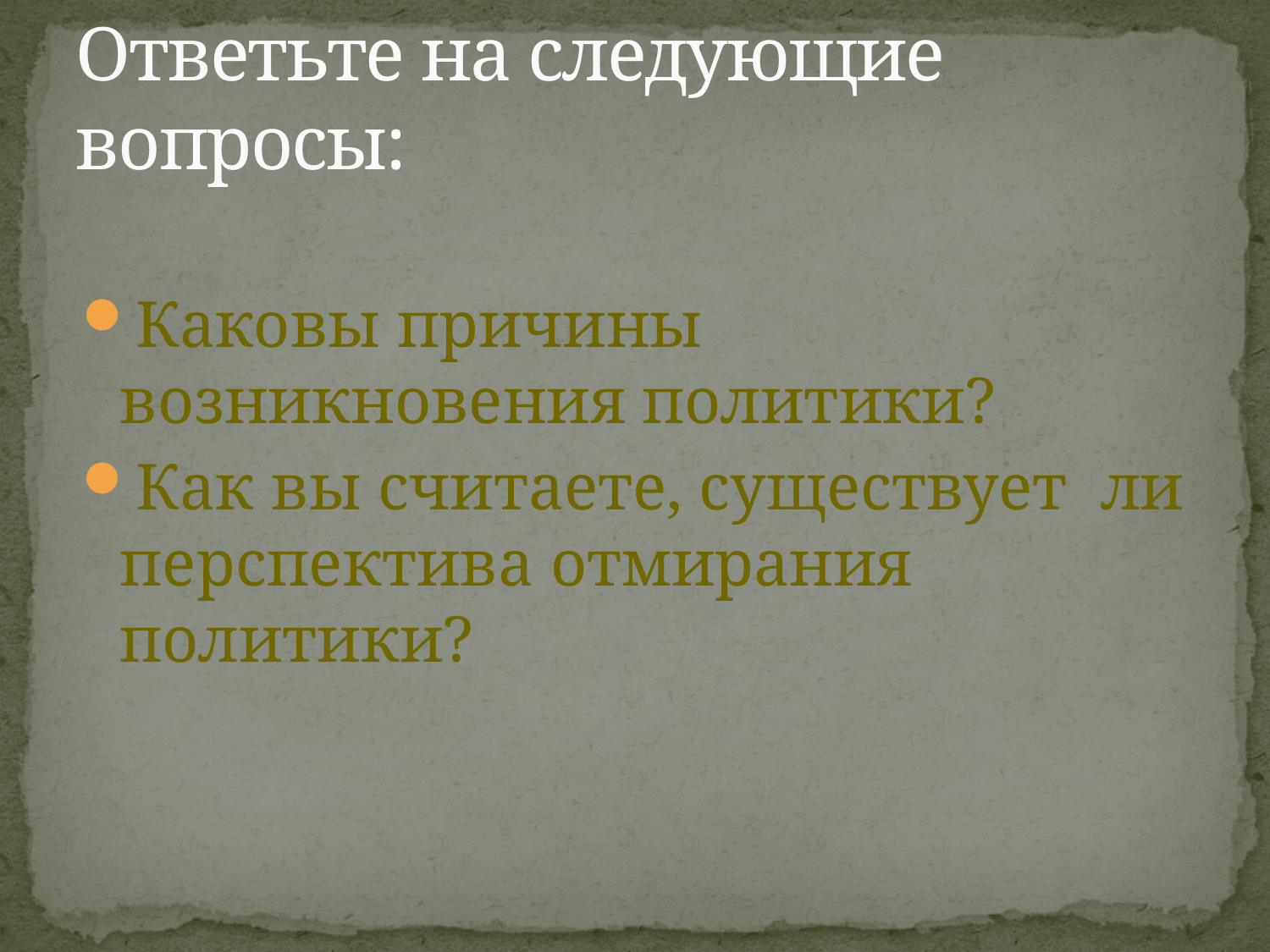

# Ответьте на следующие вопросы:
Каковы причины возникновения политики?
Как вы считаете, существует  ли перспектива отмирания  политики?